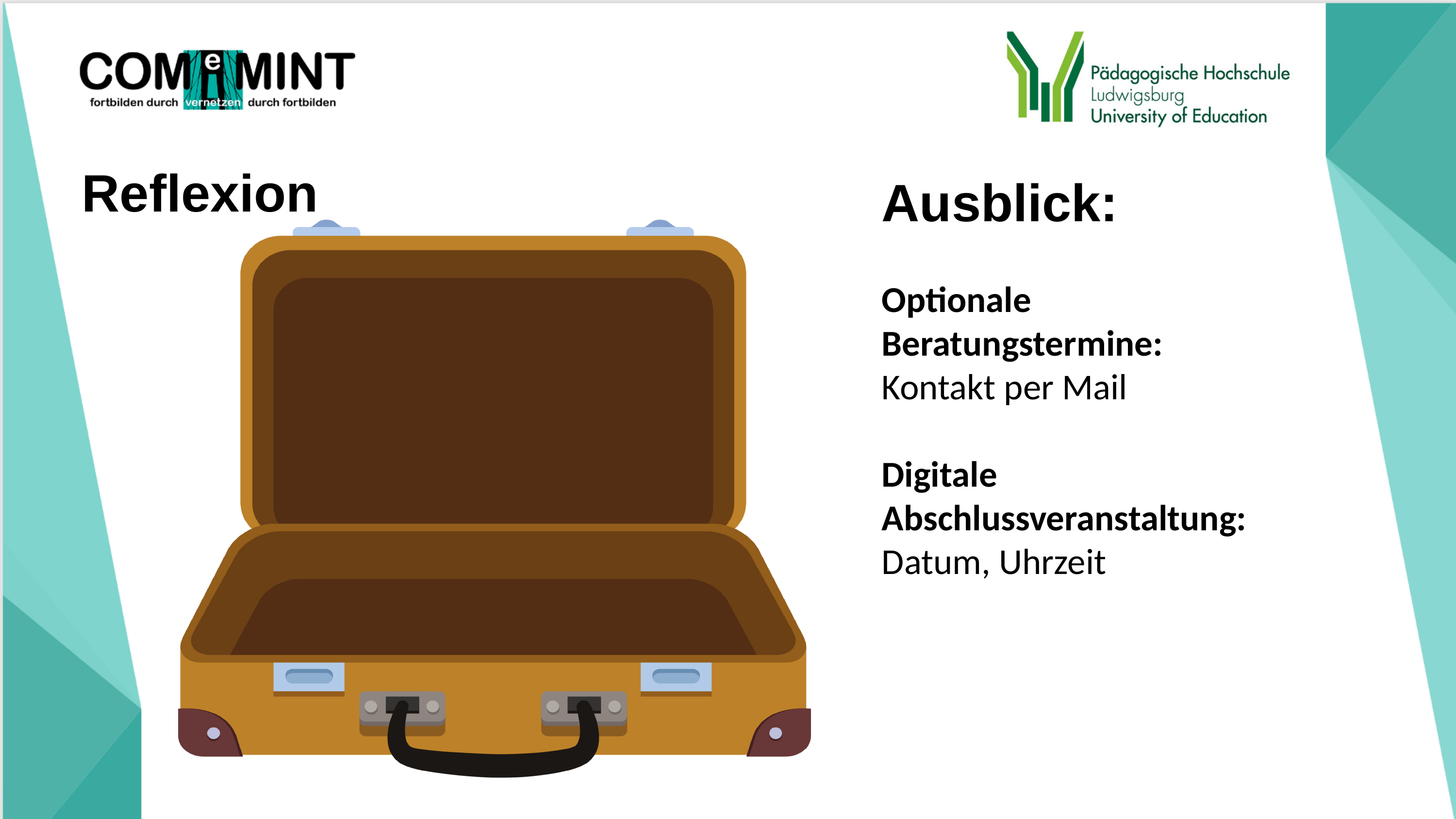

Reflexion
Ausblick:

Optionale Beratungstermine:
Kontakt per Mail

Digitale Abschlussveranstaltung: Datum, Uhrzeit